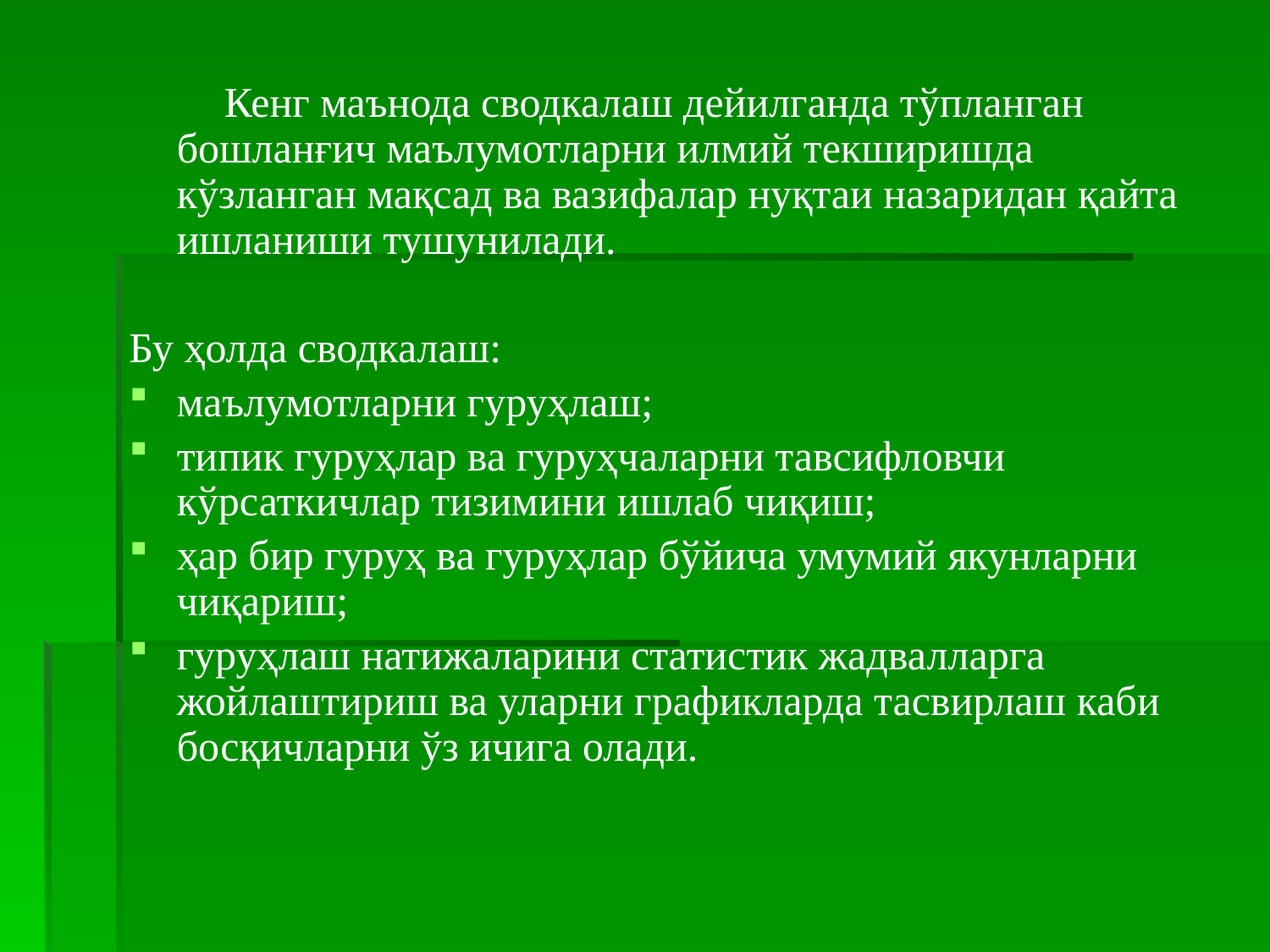

Кенг маънода сводкалаш дейилганда тўпланган бошланғич маълумотларни илмий текширишда кўзланган мақсад ва вазифалар нуқтаи назаридан қайта ишланиши тушунилади.

Бу ҳолда сводкалаш:
маълумотларни гуруҳлаш;
типик гуруҳлар ва гуруҳчаларни тавсифловчи кўрсаткичлар тизимини ишлаб чиқиш;
ҳар бир гуруҳ ва гуруҳлар бўйича умумий якунларни чиқариш;
гуруҳлаш натижаларини статистик жадвалларга жойлаштириш ва уларни графикларда тасвирлаш каби босқичларни ўз ичига олади.